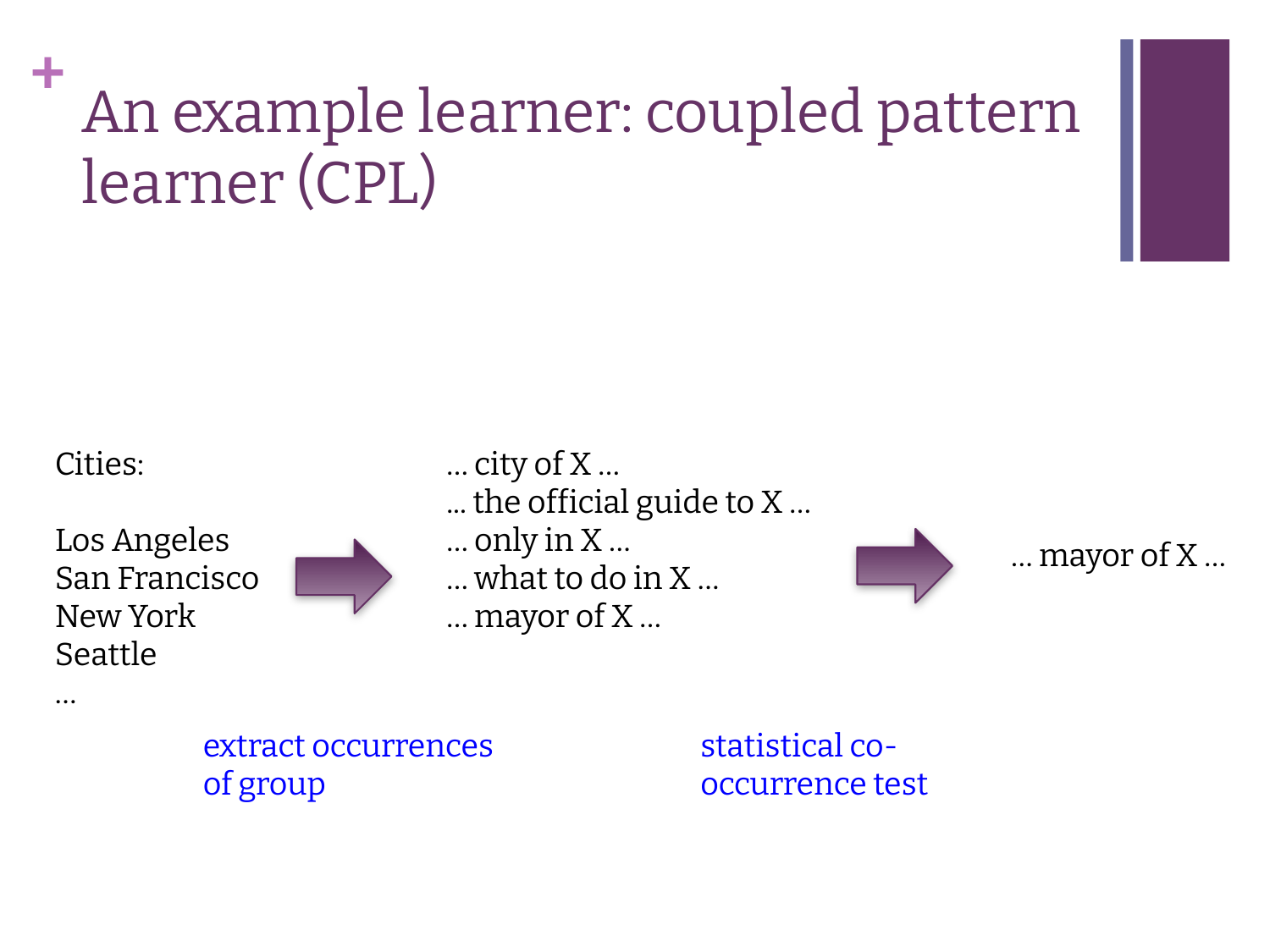

# An example learner: coupled pattern learner (CPL)
Cities:

Los Angeles
San Francisco
New York
Seattle
…
… city of X …
... the official guide to X …
… only in X …
… what to do in X …
… mayor of X …

… mayor of X …

extract occurrences of group
statistical co-occurrence test